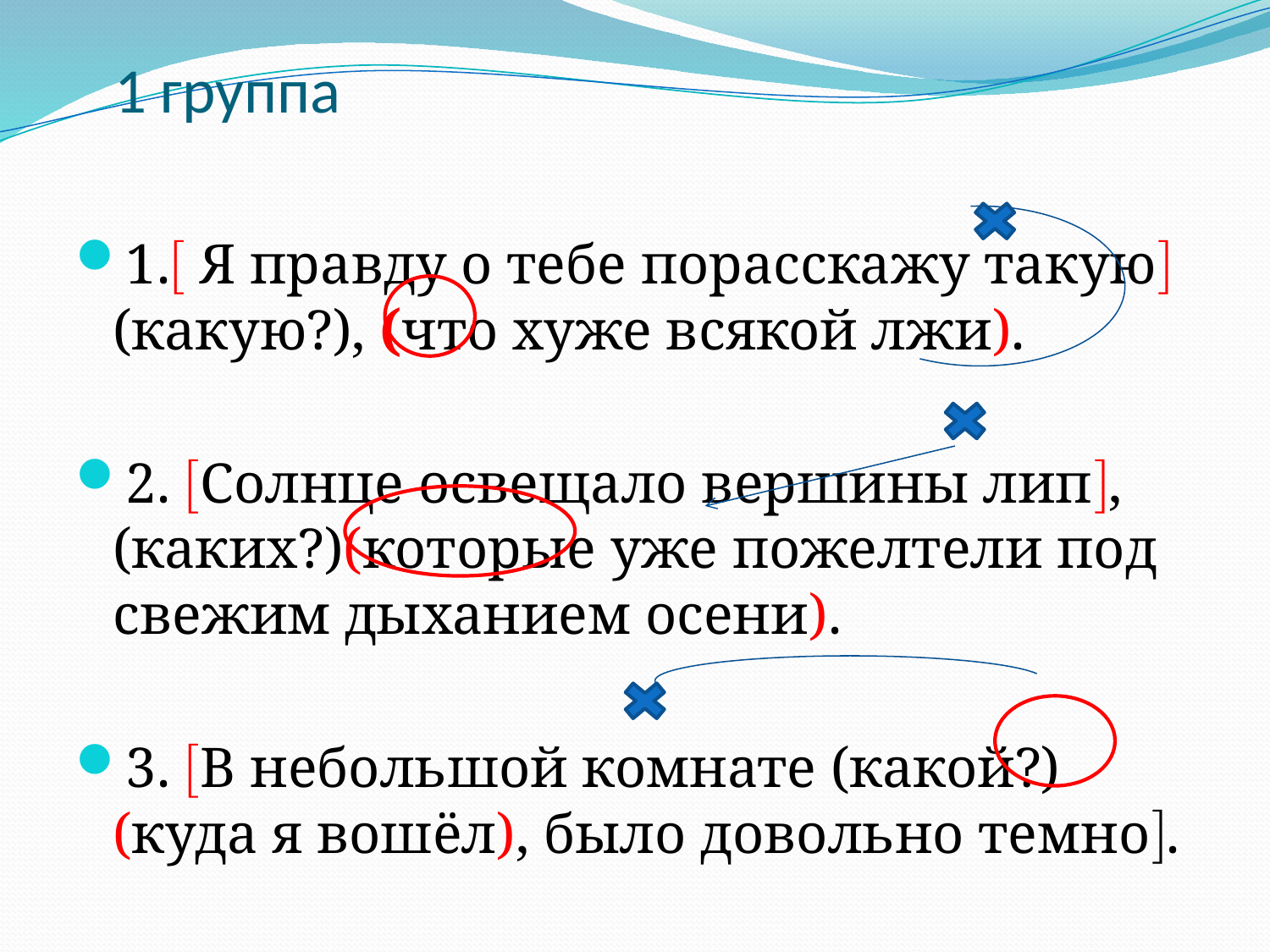

# 1 группа

1.[ Я правду о тебе порасскажу такую] (какую?), (что хуже всякой лжи).

2. [Солнце освещало вершины лип], (каких?)(которые уже пожелтели под свежим дыханием осени).

3. [В небольшой комнате (какой?) (куда я вошёл), было довольно темно].